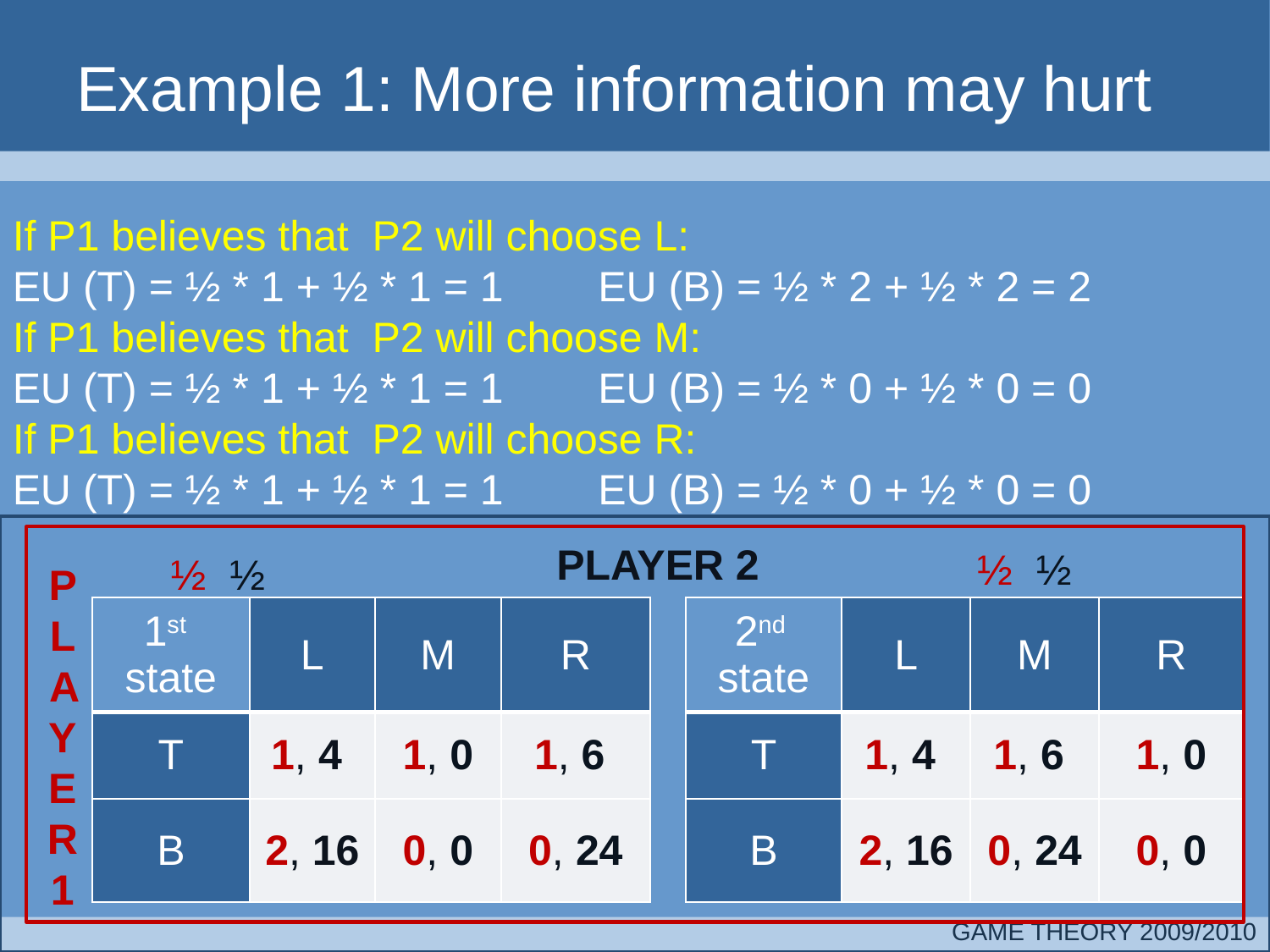

# Example 1: More information may hurt
If P1 believes that  P2 will choose L:
EU (T) = ½ * 1 + ½ * 1 = 1        EU (B) = ½ * 2 + ½ * 2 = 2
If P1 believes that  P2 will choose M:
EU (T) = ½ * 1 + ½ * 1 = 1        EU (B) = ½ * 0 + ½ * 0 = 0
If P1 believes that  P2 will choose R:
EU (T) = ½ * 1 + ½ * 1 = 1        EU (B) = ½ * 0 + ½ * 0 = 0

PLAYER 2
½  ½
½  ½
P L AYE R1
| 1st state | L | M | R |
| --- | --- | --- | --- |
| T | 1, 4 | 1, 0 | 1, 6 |
| B | 2, 16 | 0, 0 | 0, 24 |
| 2nd state | L | M | R |
| --- | --- | --- | --- |
| T | 1, 4 | 1, 6 | 1, 0 |
| B | 2, 16 | 0, 24 | 0, 0 |
GAME THEORY 2009/2010